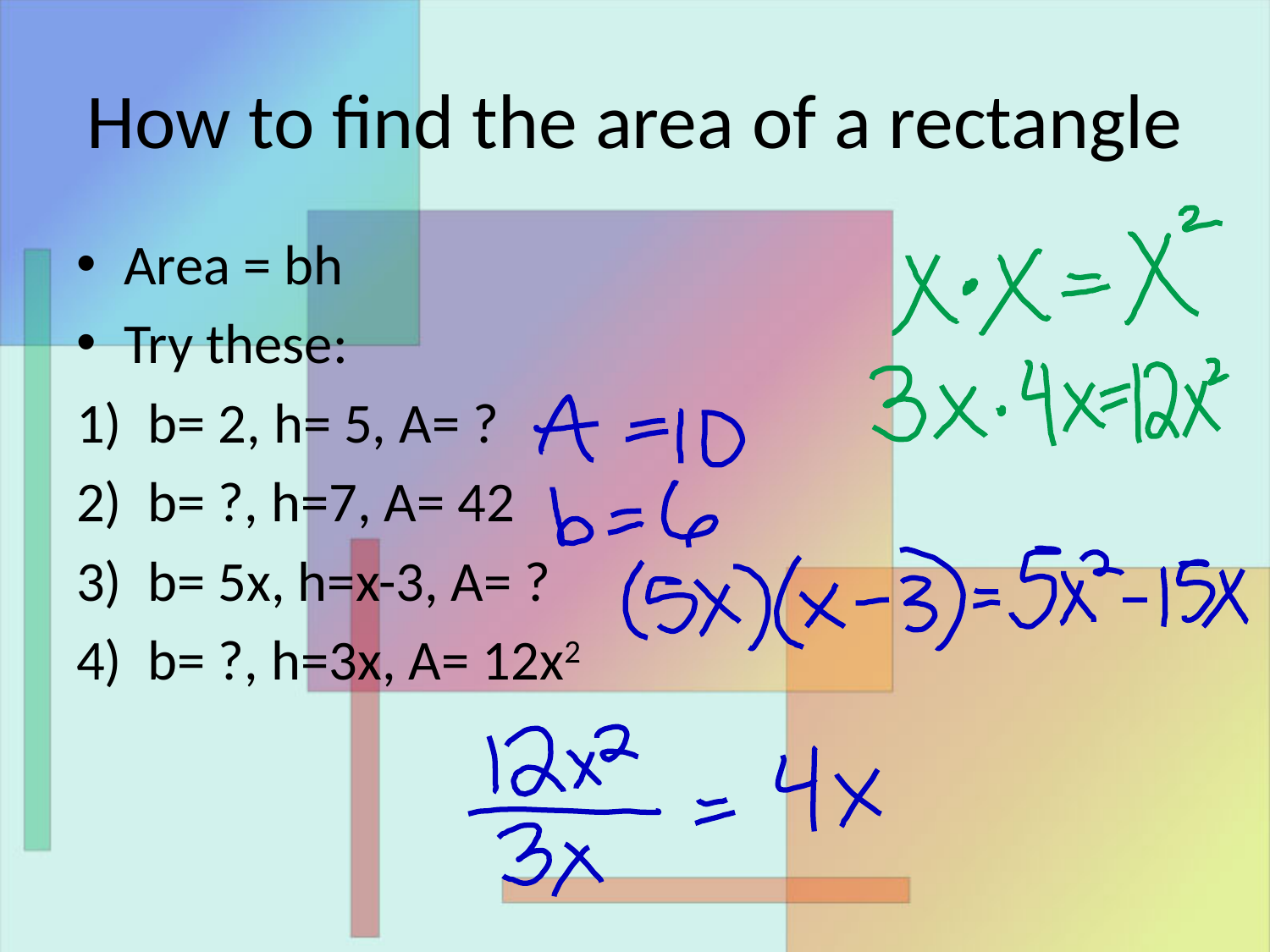

# How to find the area of a rectangle

Area = bh
Try these:
b= 2, h= 5, A= ?
b= ?, h=7, A= 42
b= 5x, h=x-3, A= ?
b= ?, h=3x, A= 12x2